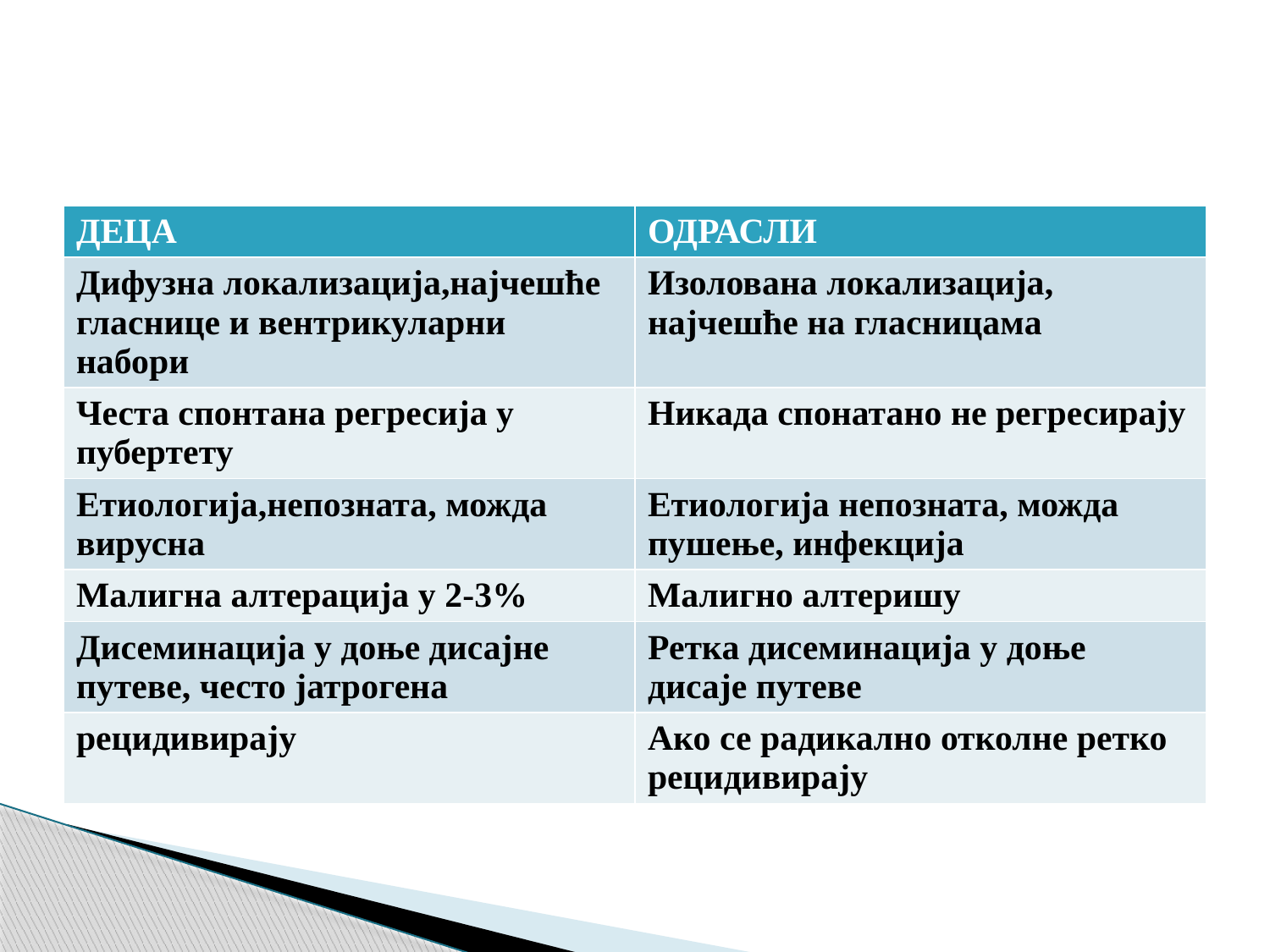

#
| ДЕЦА | ОДРАСЛИ |
| --- | --- |
| Дифузна локализација,најчешће гласнице и вентрикуларни набори | Изолована локализација, најчешће на гласницама |
| Честа спонтана регресија у пубертету | Никада спонатано не регресирају |
| Етиологија,непозната, можда вирусна | Етиологија непозната, можда пушење, инфекција |
| Малигна алтерација у 2-3% | Малигно алтеришу |
| Дисеминација у доње дисајне путеве, често јатрогена | Ретка дисеминација у доње дисаје путеве |
| рецидивирају | Ако се радикално отколне ретко рецидивирају |